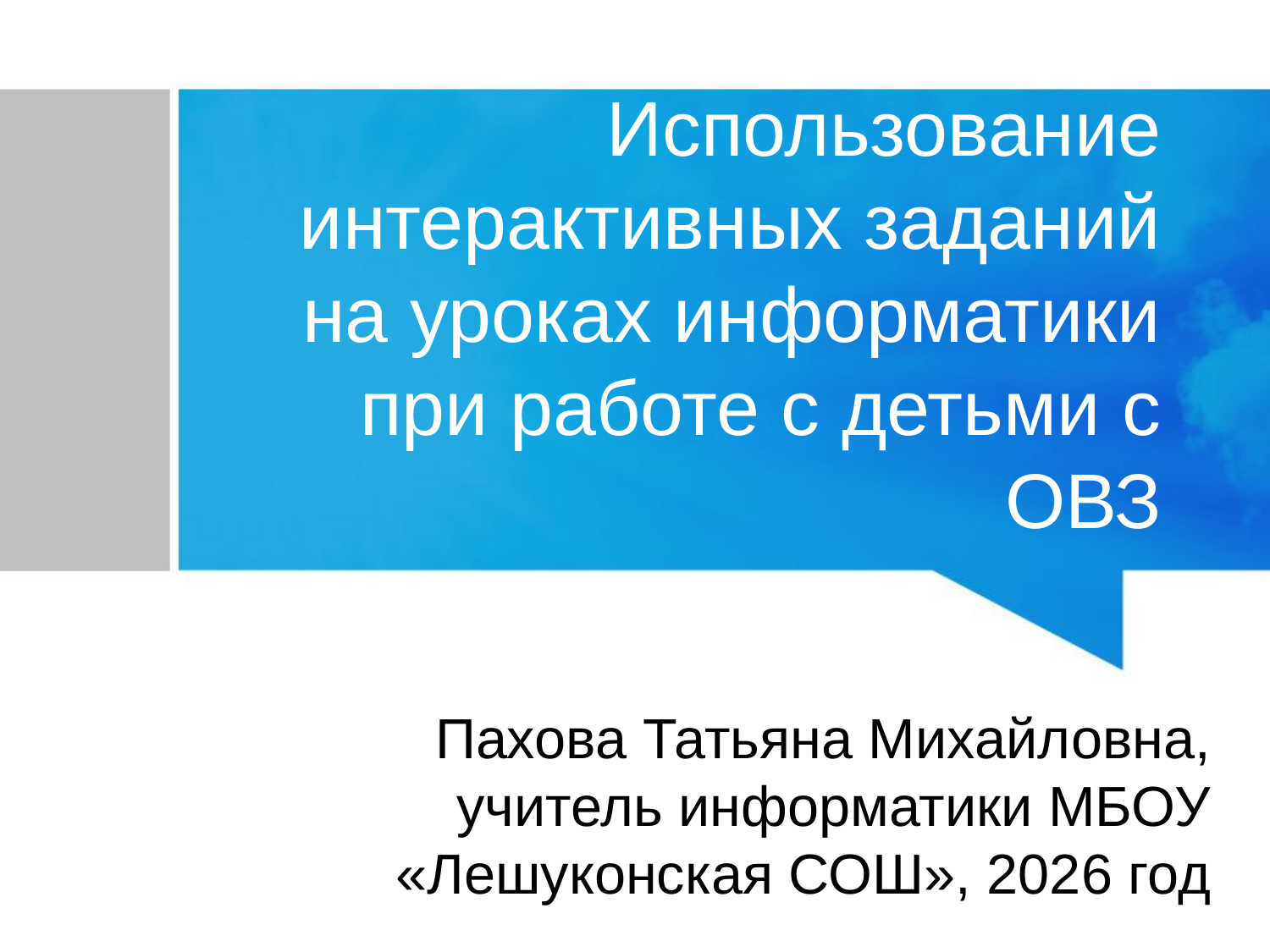

# Использование интерактивных заданий на уроках информатики при работе с детьми с ОВЗ
Пахова Татьяна Михайловна, учитель информатики МБОУ «Лешуконская СОШ», 2026 год